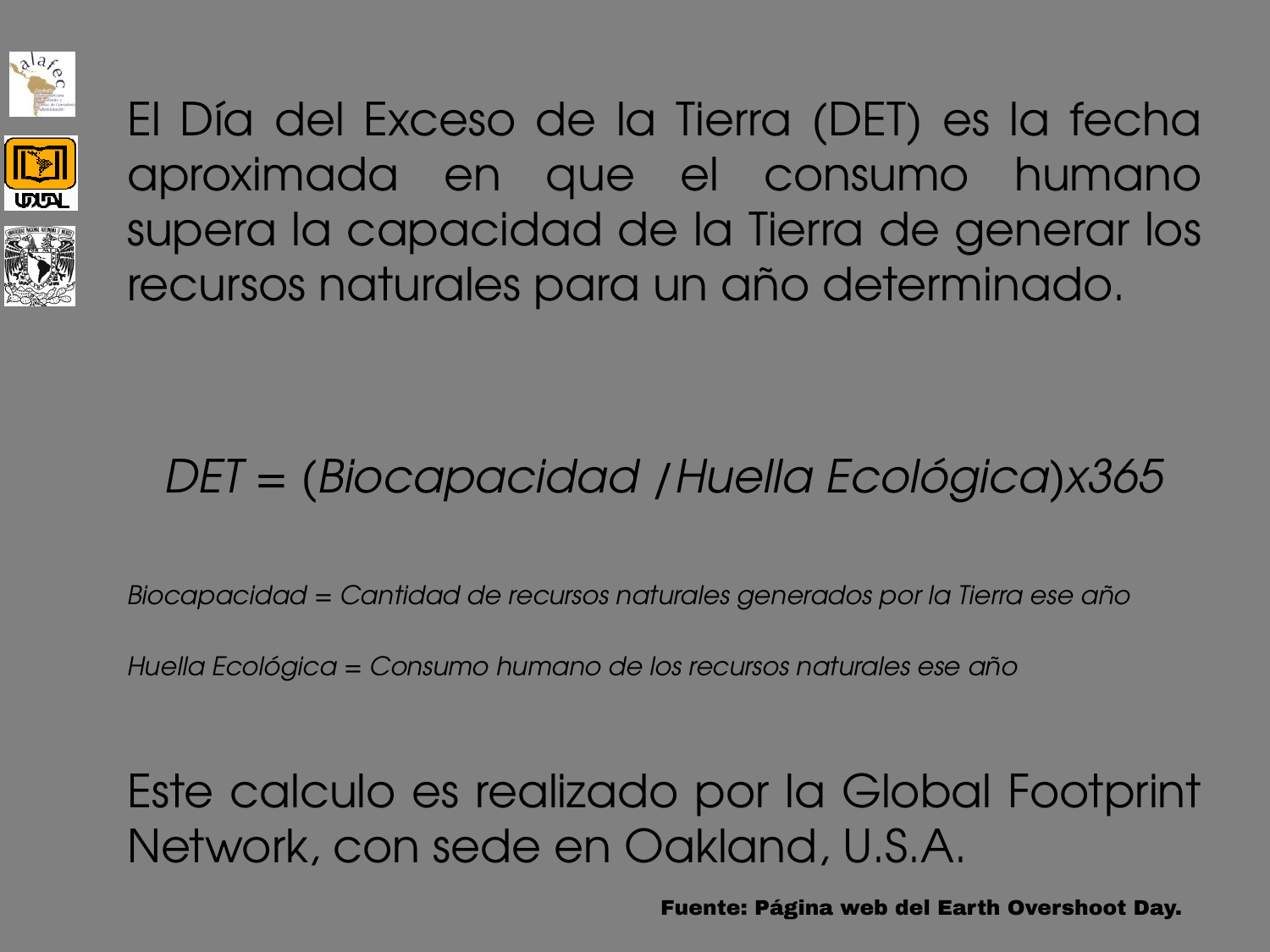

El Día del Exceso de la Tierra (DET) es la fecha aproximada en que el consumo humano supera la capacidad de la Tierra de generar los recursos naturales para un año determinado.

DET = (Biocapacidad /Huella Ecológica)x365

Biocapacidad = Cantidad de recursos naturales generados por la Tierra ese año

Huella Ecológica = Consumo humano de los recursos naturales ese año

Este calculo es realizado por la Global Footprint Network, con sede en Oakland, U.S.A.

Fuente: Página web del Earth Overshoot Day.